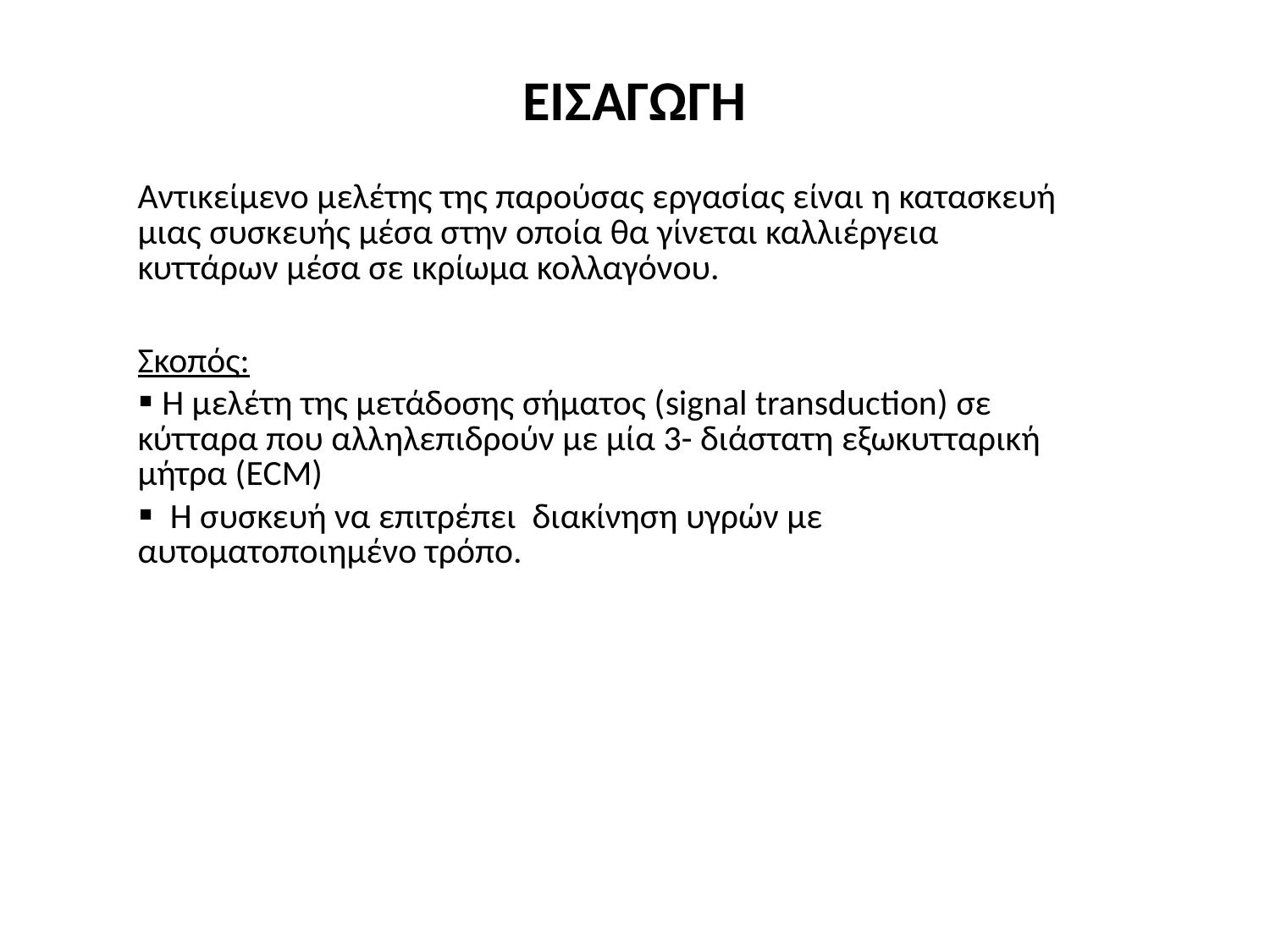

# ΕΙΣΑΓΩΓΗ
Αντικείμενο μελέτης της παρούσας εργασίας είναι η κατασκευή μιας συσκευής μέσα στην οποία θα γίνεται καλλιέργεια κυττάρων μέσα σε ικρίωμα κολλαγόνου.

Σκοπός:
 Η μελέτη της μετάδοσης σήματος (signal transduction) σε κύτταρα που αλληλεπιδρούν με μία 3- διάστατη εξωκυτταρική μήτρα (ECM)
  Η συσκευή να επιτρέπει  διακίνηση υγρών με αυτοματοποιημένο τρόπο.